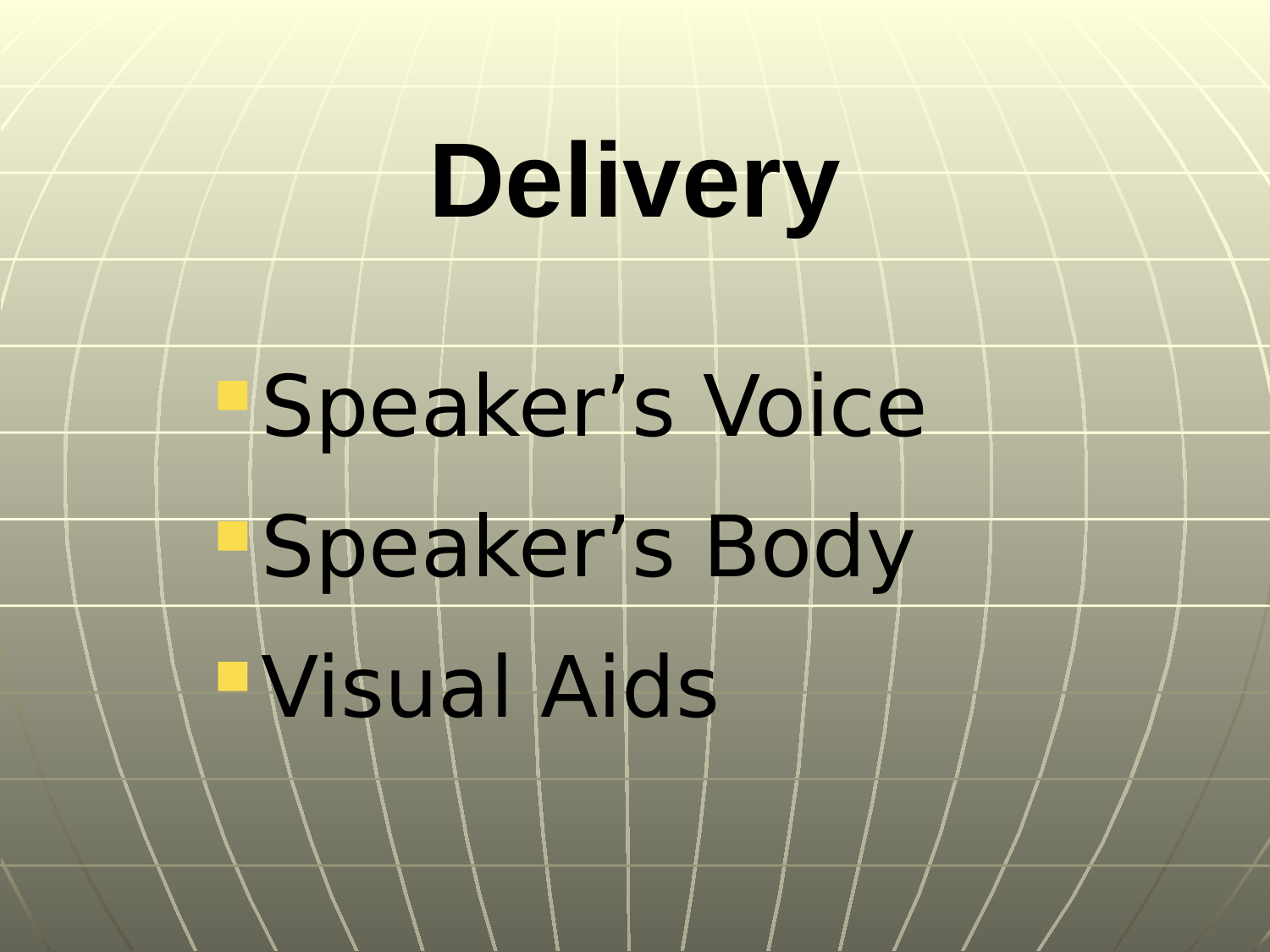

Delivery
Speaker’s Voice
Speaker’s Body
Visual Aids